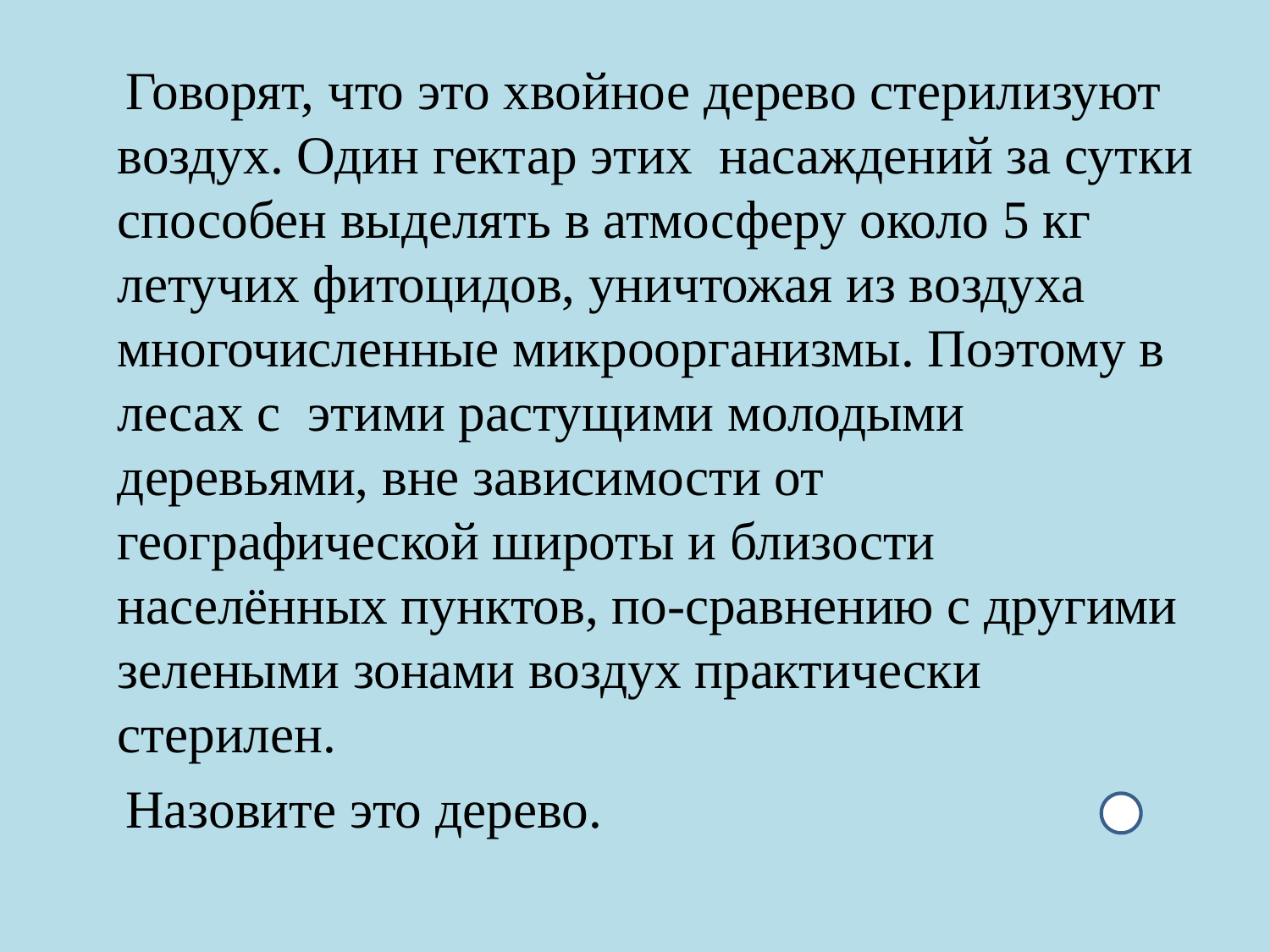

#
    Говорят, что это хвойное дерево стерилизуют воздух. Один гектар этих  насаждений за сутки способен выделять в атмосферу около 5 кг летучих фитоцидов, уничтожая из воздуха многочисленные микроорганизмы. Поэтому в лесах с  этими растущими молодыми деревьями, вне зависимости от географической широты и близости населённых пунктов, по-сравнению с другими зелеными зонами воздух практически стерилен.
    Назовите это дерево.